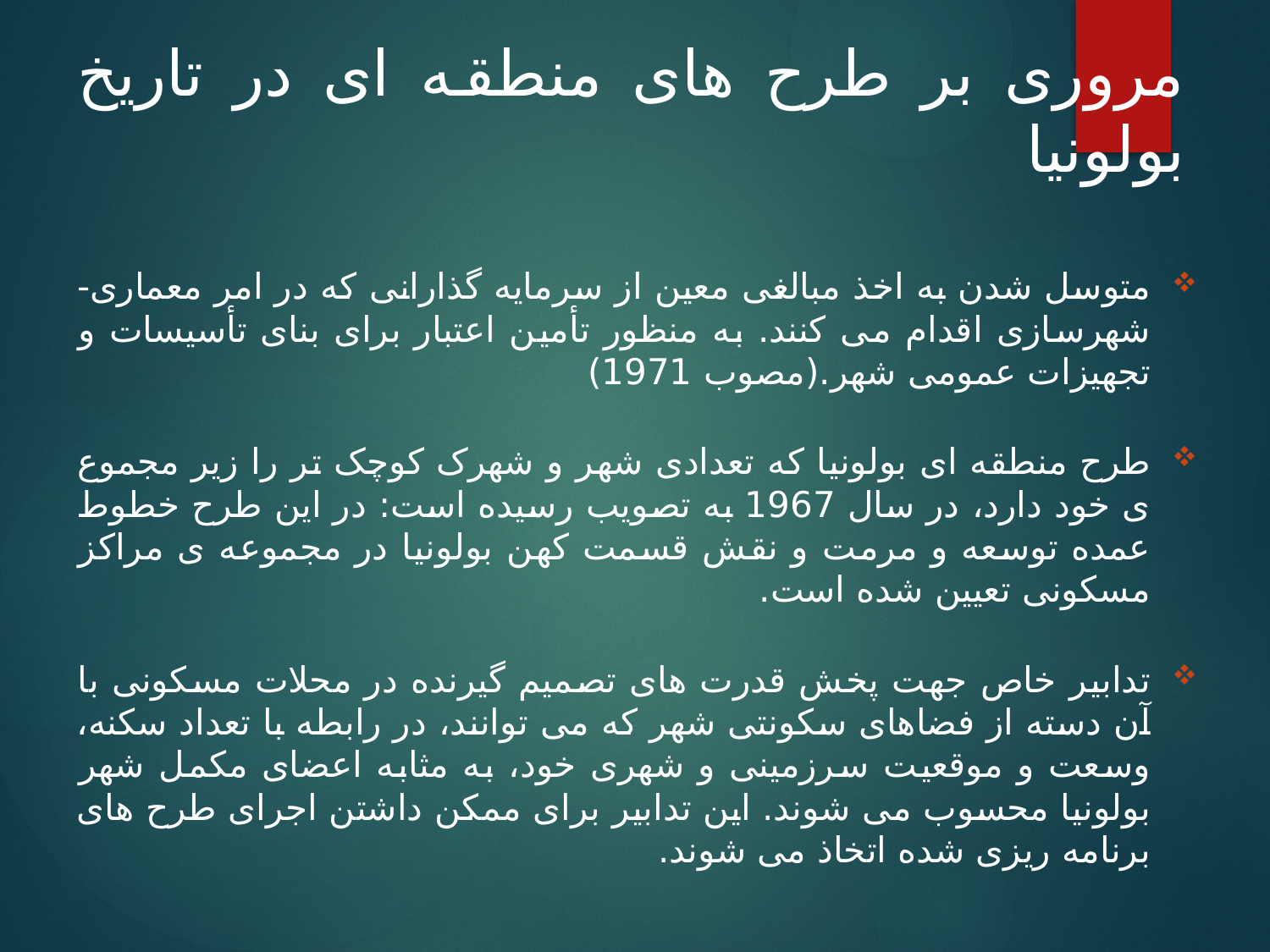

# مروری بر طرح های منطقه ای در تاریخ بولونیا
متوسل شدن به اخذ مبالغی معین از سرمایه گذارانی که در امر معماری- شهرسازی اقدام می کنند. به منظور تأمین اعتبار برای بنای تأسیسات و تجهیزات عمومی شهر.(مصوب 1971)

طرح منطقه ای بولونیا که تعدادی شهر و شهرک کوچک تر را زیر مجموع ی خود دارد، در سال 1967 به تصویب رسیده است: در این طرح خطوط عمده توسعه و مرمت و نقش قسمت کهن بولونیا در مجموعه ی مراکز مسکونی تعیین شده است.

تدابیر خاص جهت پخش قدرت های تصمیم گیرنده در محلات مسکونی با آن دسته از فضاهای سکونتی شهر که می توانند، در رابطه با تعداد سکنه، وسعت و موقعیت سرزمینی و شهری خود، به مثابه اعضای مکمل شهر بولونیا محسوب می شوند. این تدابیر برای ممکن داشتن اجرای طرح های برنامه ریزی شده اتخاذ می شوند.